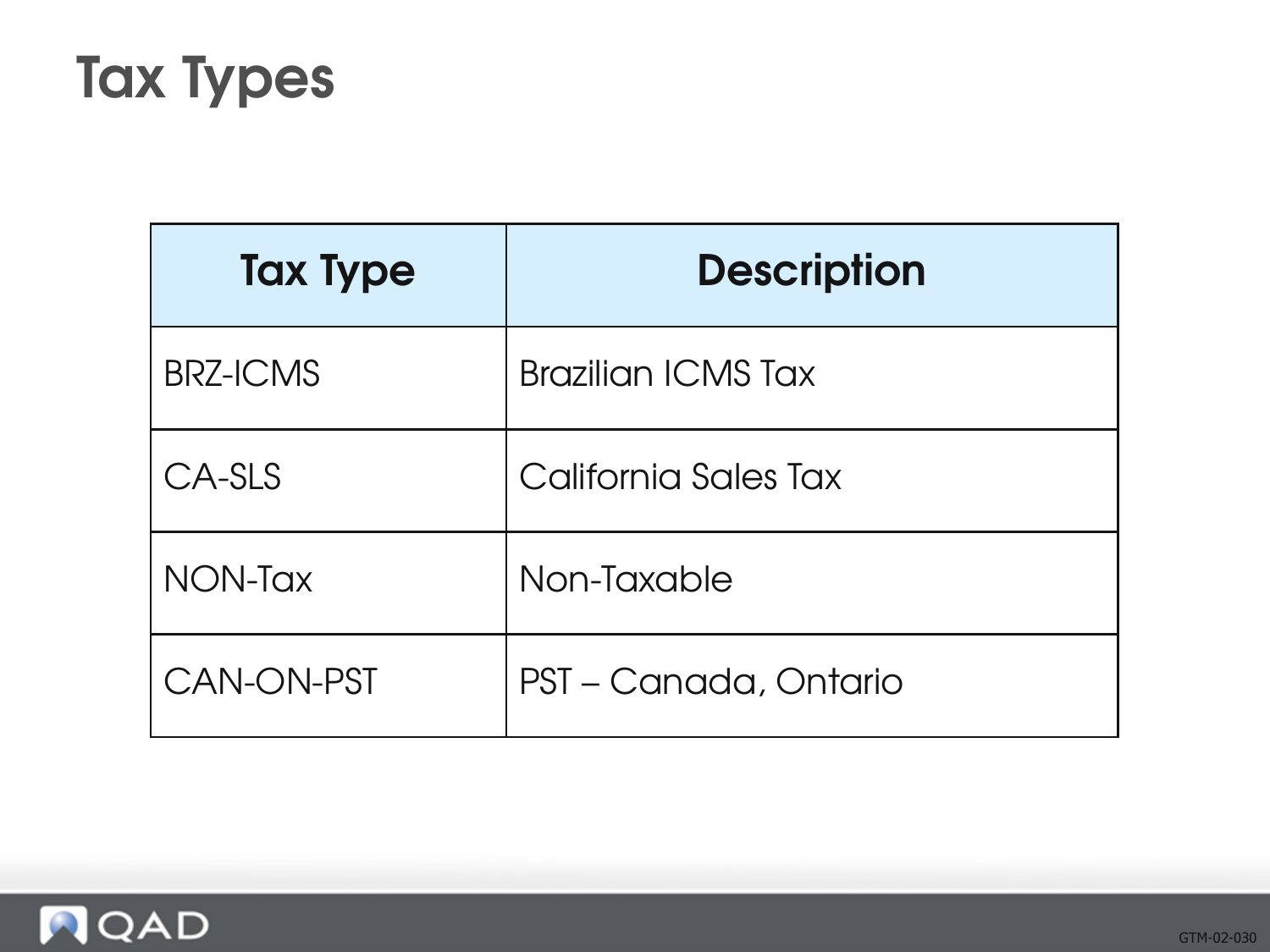

# Tax Types

| Tax Type | Description |
| --- | --- |
| BRZ-ICMS | Brazilian ICMS Tax |
| CA-SLS | California Sales Tax |
| NON-Tax | Non-Taxable |
| CAN-ON-PST | PST – Canada, Ontario |
GTM-02-030